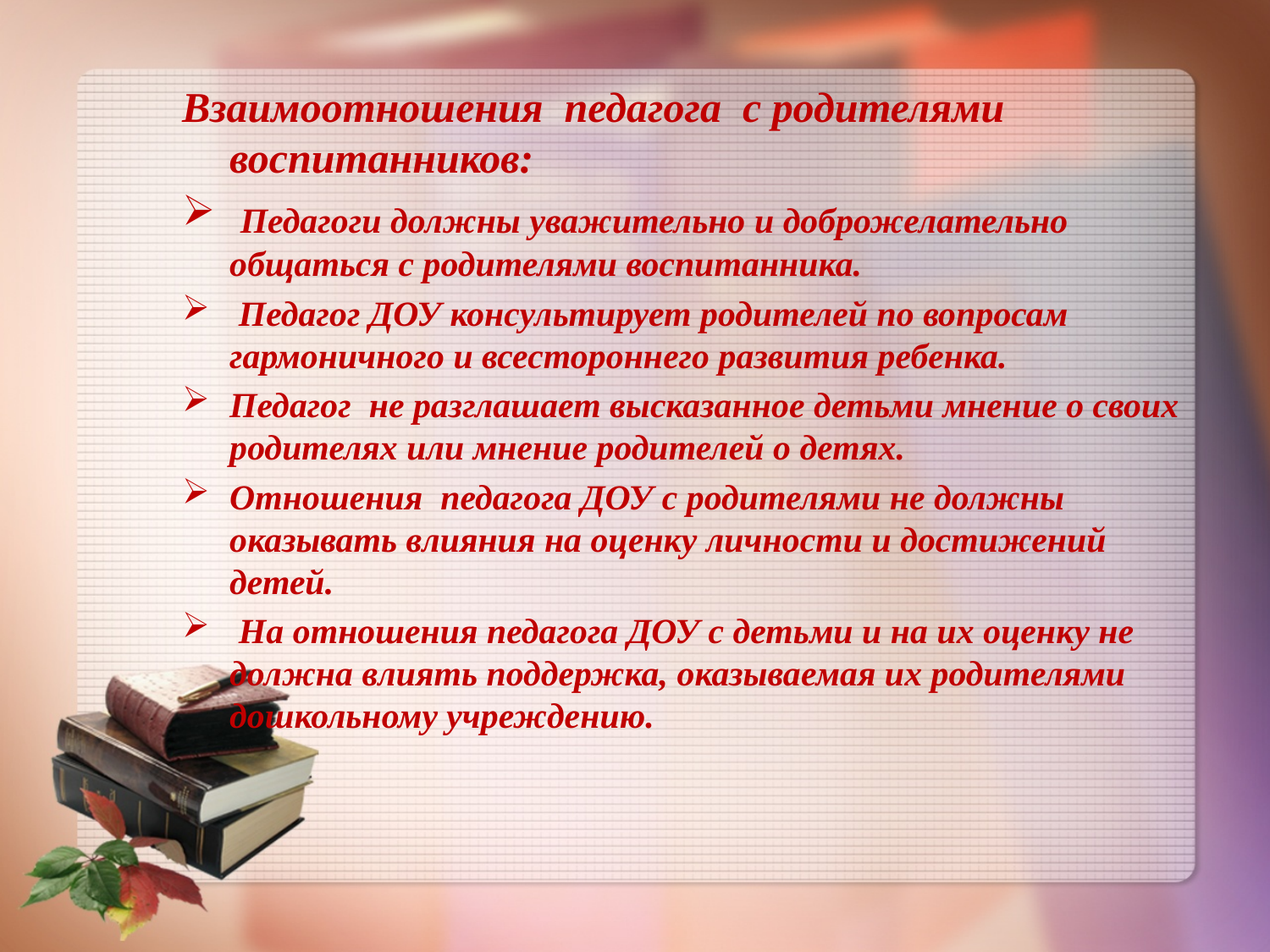

Взаимоотношения  педагога  с родителями воспитанников:
 Педагоги должны уважительно и доброжелательно общаться с родителями воспитанника.
 Педагог ДОУ консультирует родителей по вопросам гармоничного и всестороннего развития ребенка.
Педагог  не разглашает высказанное детьми мнение о своих родителях или мнение родителей о детях.
Отношения  педагога ДОУ с родителями не должны оказывать влияния на оценку личности и достижений детей.
 На отношения педагога ДОУ с детьми и на их оценку не должна влиять поддержка, оказываемая их родителями дошкольному учреждению.